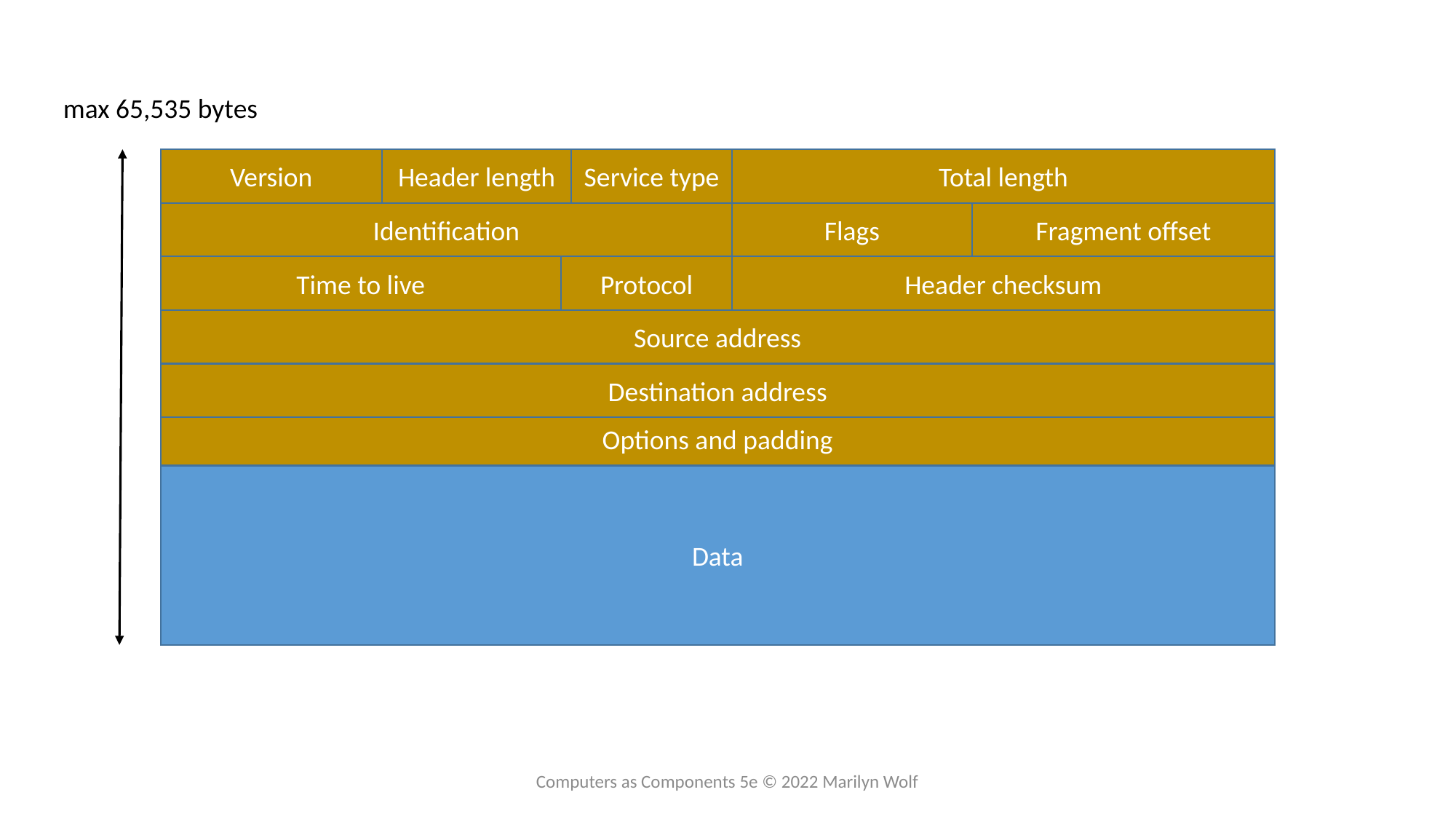

max 65,535 bytes
Service type
Version
Header length
Total length
Fragment offset
Flags
Identification
Header checksum
Protocol
Time to live
Source address
Destination address
Options and padding
Data
Computers as Components 5e © 2022 Marilyn Wolf